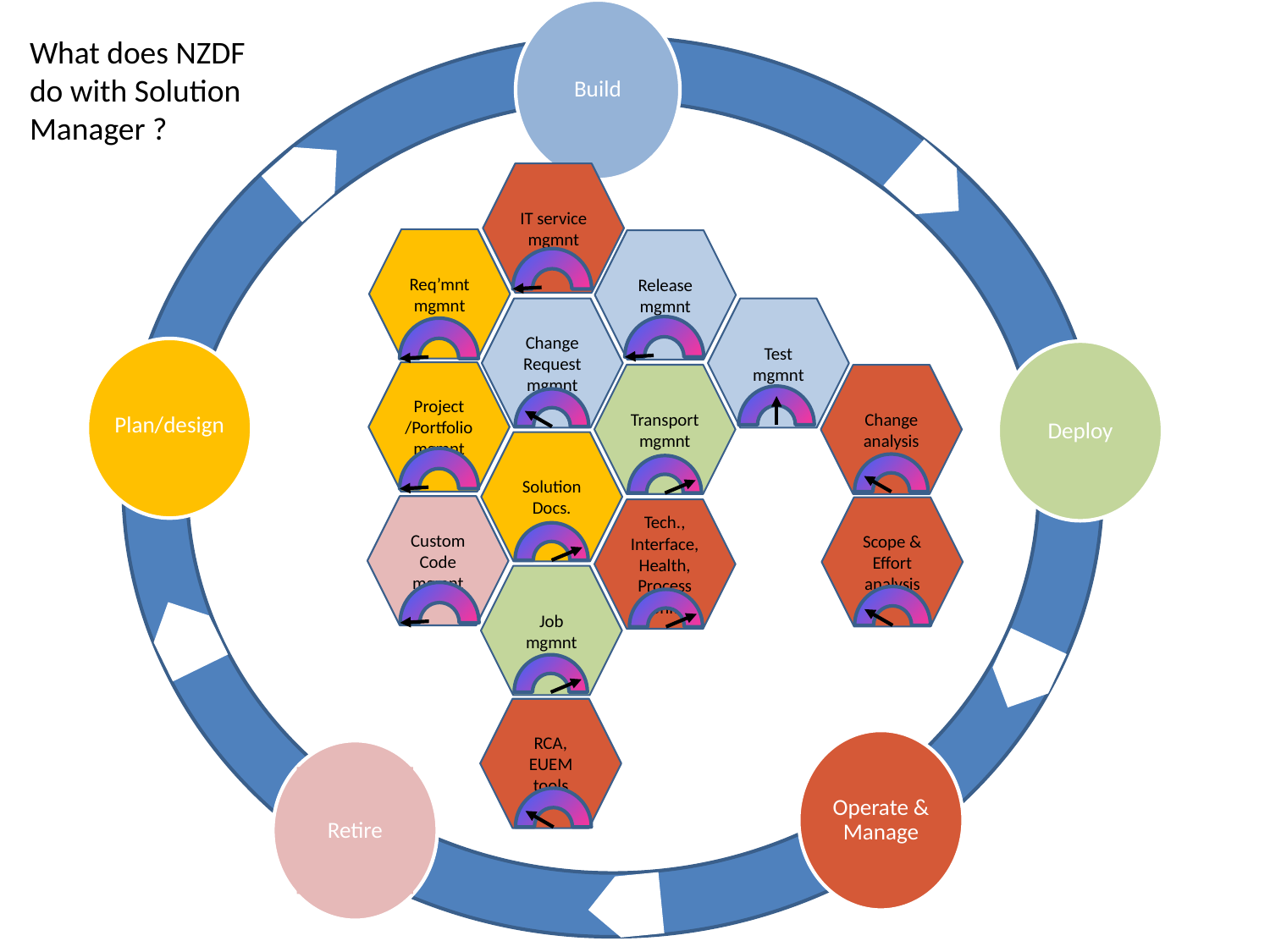

Build
What does NZDF do with Solution Manager ?
#

IT service mgmnt

Req’mnt mgmnt

Release mgmnt

Project /Portfolio mgmnt

Change Request mgmnt

Test mgmnt

Transport mgmnt

Change analysis

Solution Docs.

Tech., Interface,Health, Process Monitor

Job mgmnt

Plan/design

Deploy
Custom Code mgmnt

Scope &
Effort analysis

RCA, EUEM tools

Operate & Manage

Retire